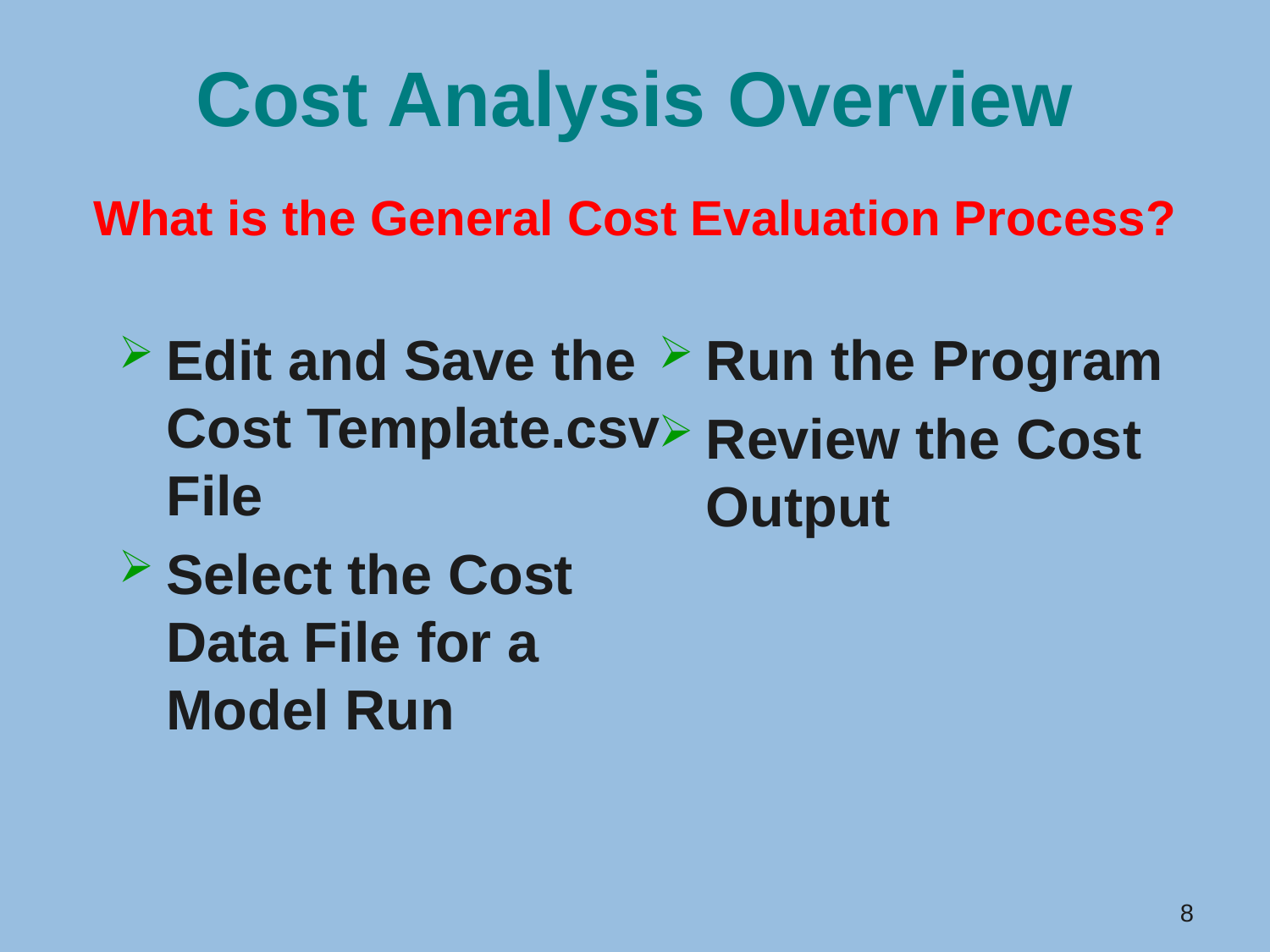

# Cost Analysis Overview
What is the General Cost Evaluation Process?
Edit and Save the Cost Template.csv File
Select the Cost Data File for a Model Run
Run the Program
Review the Cost Output

8